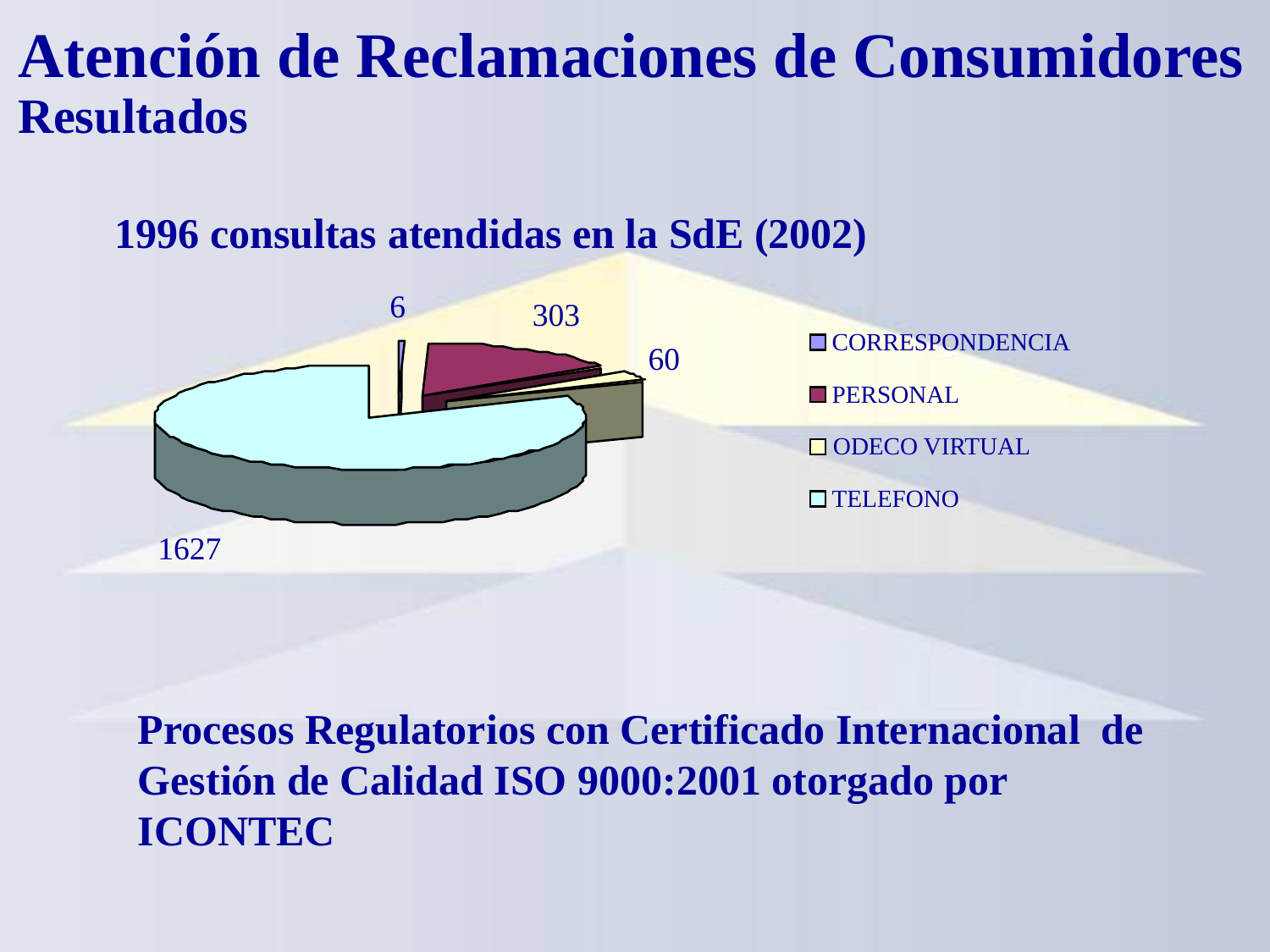

Atención de Reclamaciones de Consumidores
Resultados
1996 consultas atendidas en la SdE (2002)
6
303
60

1627

CORRESPONDENCIA

PERSONAL

ODECO VIRTUAL

TELEFONO

Procesos Regulatorios con Certificado Internacional  de Gestión de Calidad ISO 9000:2001 otorgado por ICONTEC